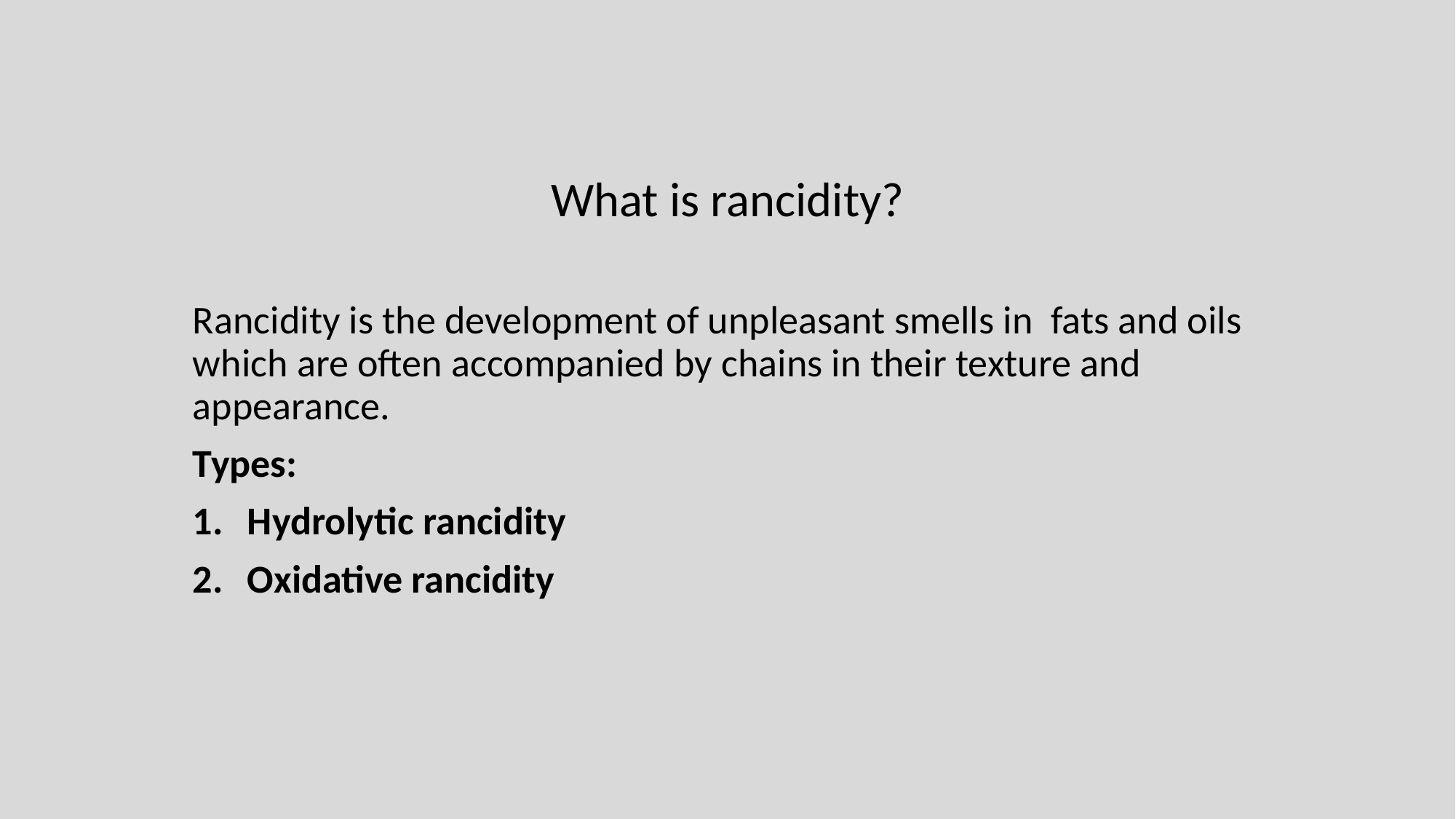

# What is rancidity?
Rancidity is the development of unpleasant smells in  fats and oils which are often accompanied by chains in their texture and appearance.
Types:
Hydrolytic rancidity
Oxidative rancidity